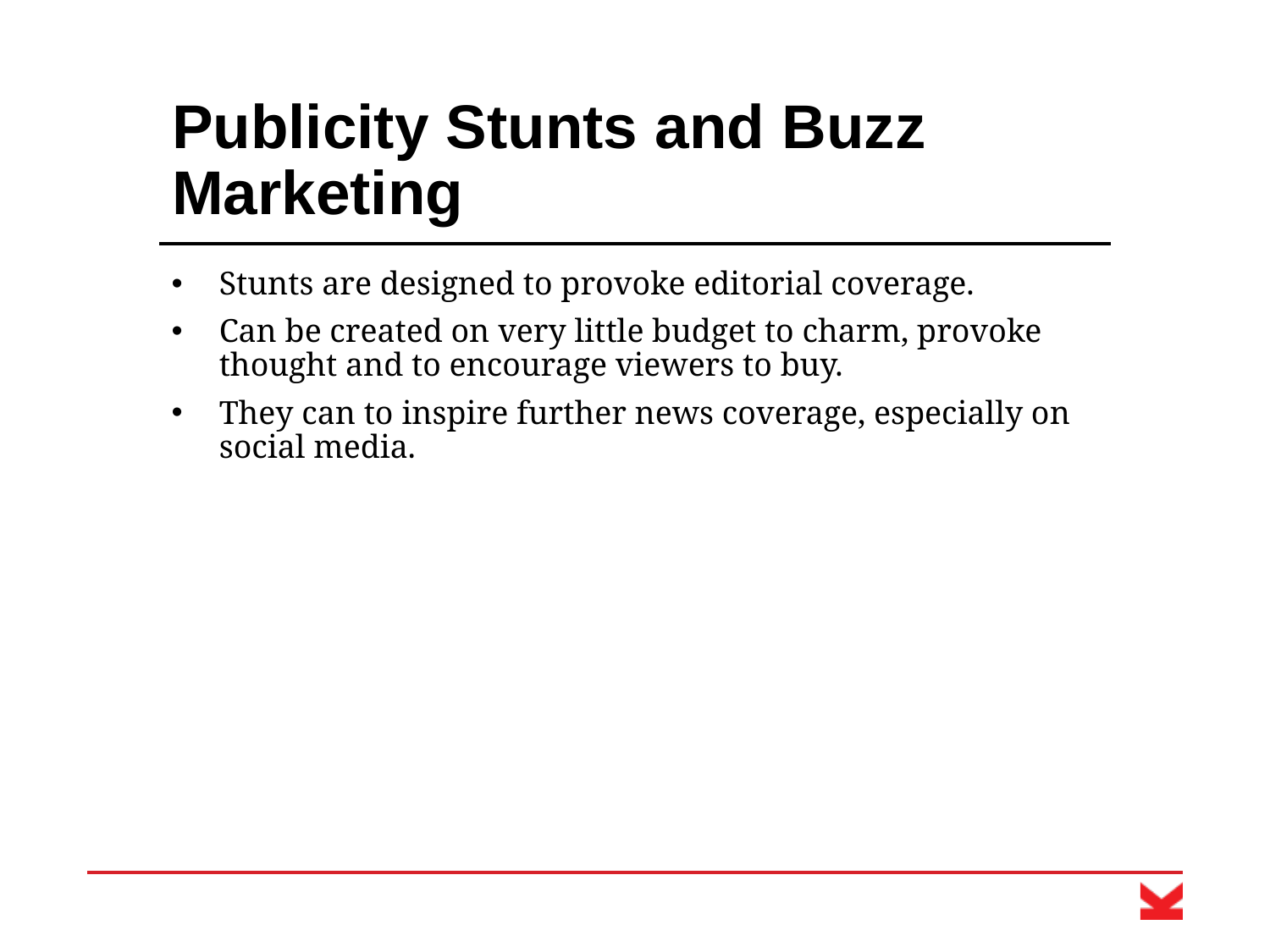

# Publicity Stunts and Buzz Marketing
Stunts are designed to provoke editorial coverage.
Can be created on very little budget to charm, provoke thought and to encourage viewers to buy.
They can to inspire further news coverage, especially on social media.